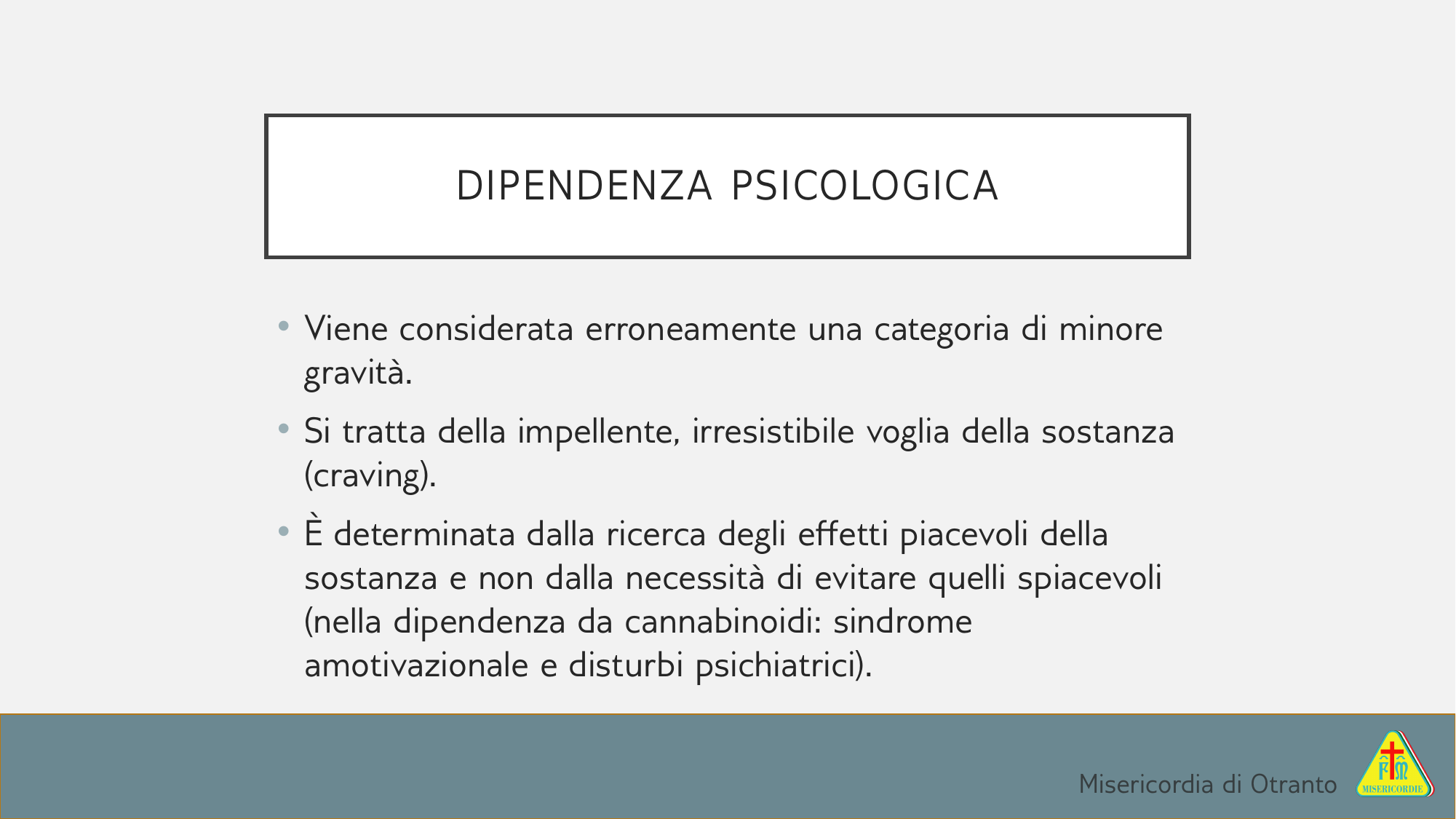

# Dipendenza psicologica
Viene considerata erroneamente una categoria di minore gravità.
Si tratta della impellente, irresistibile voglia della sostanza (craving).
È determinata dalla ricerca degli effetti piacevoli della sostanza e non dalla necessità di evitare quelli spiacevoli (nella dipendenza da cannabinoidi: sindrome amotivazionale e disturbi psichiatrici).